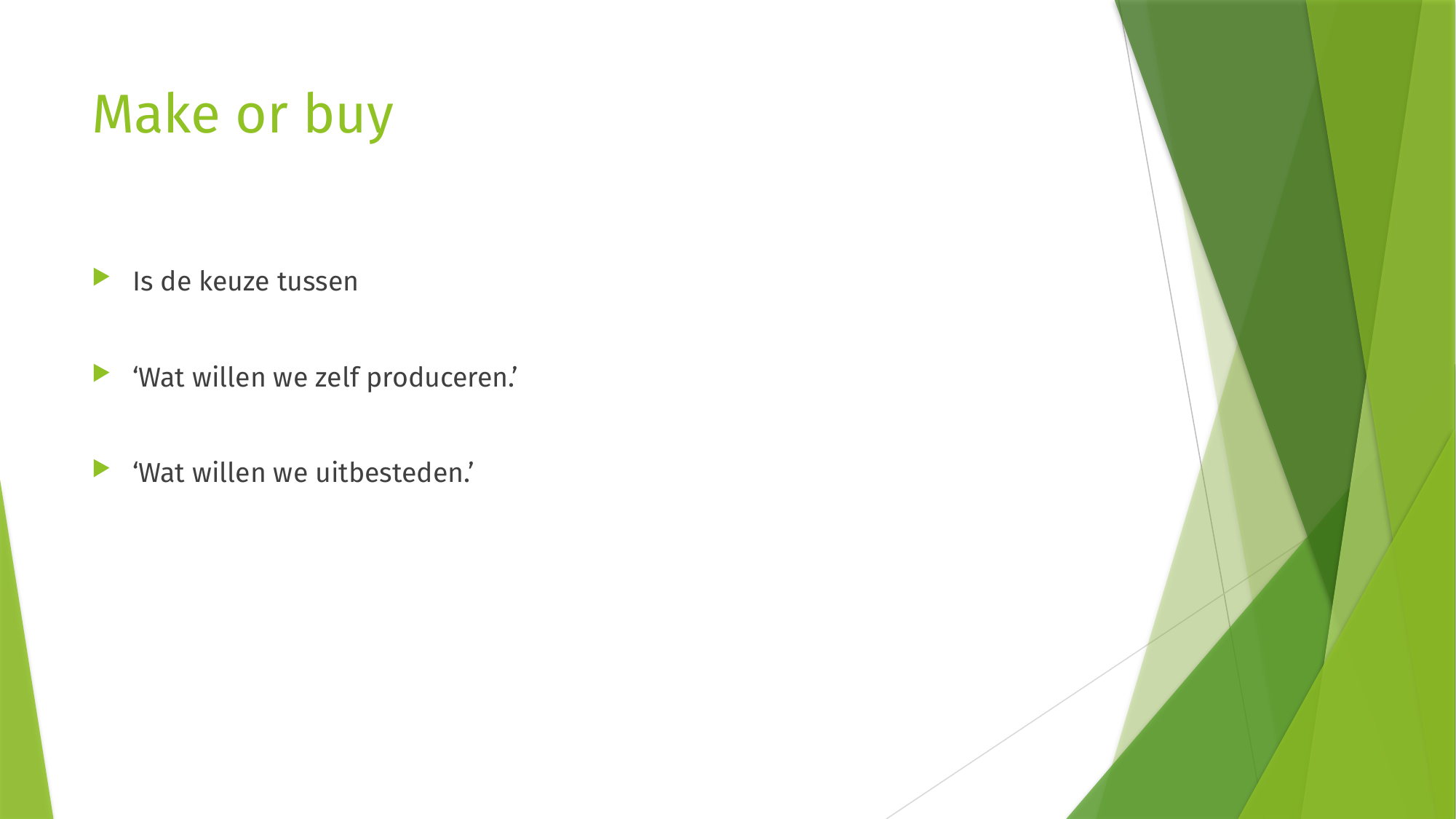

# Make or buy
Is de keuze tussen

‘Wat willen we zelf produceren.’

‘Wat willen we uitbesteden.’